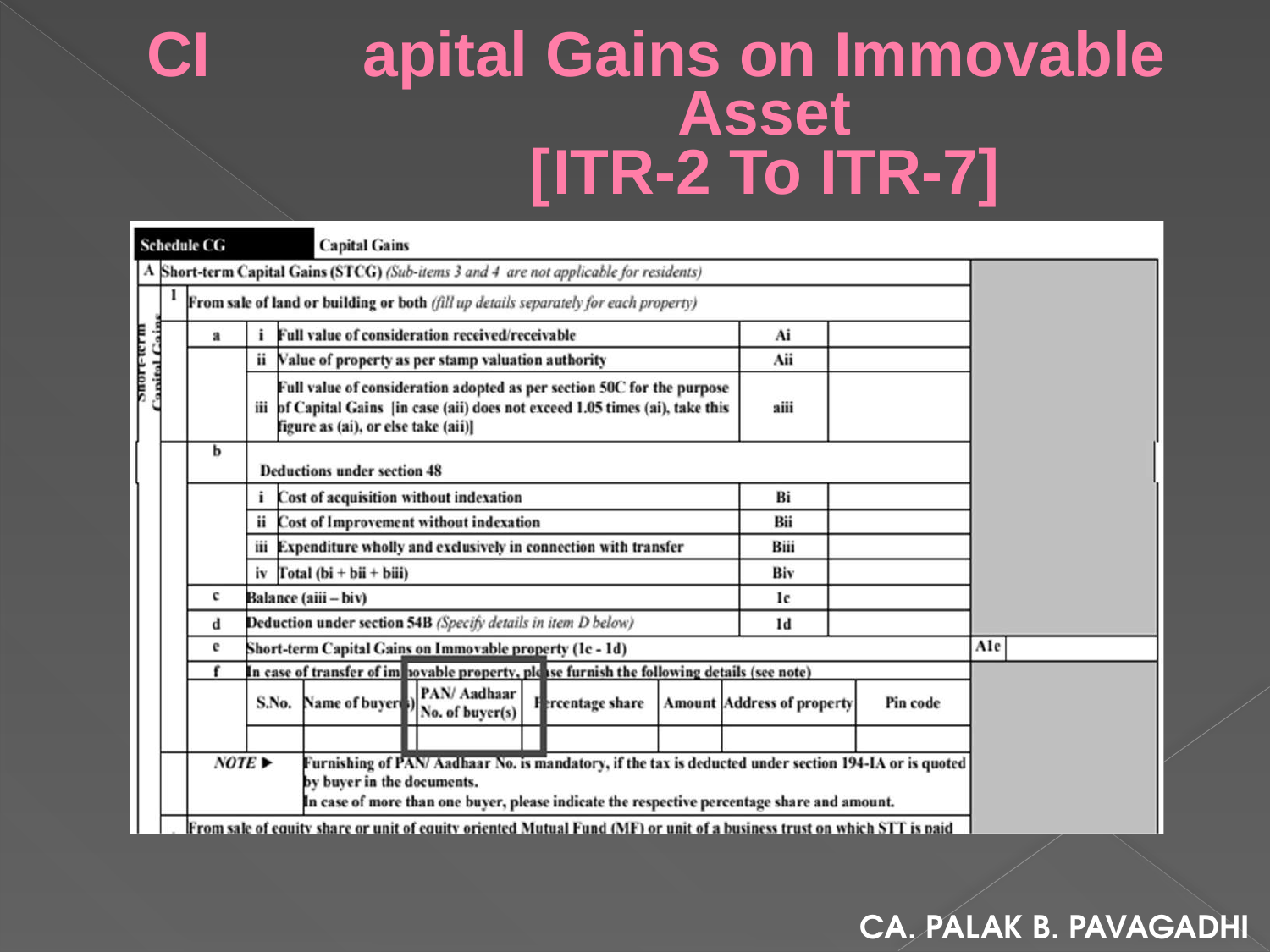

# CI	apital Gains on Immovable Asset [ ITR-2 To ITR-7]
CA. PALAK B. PAVAGADHI